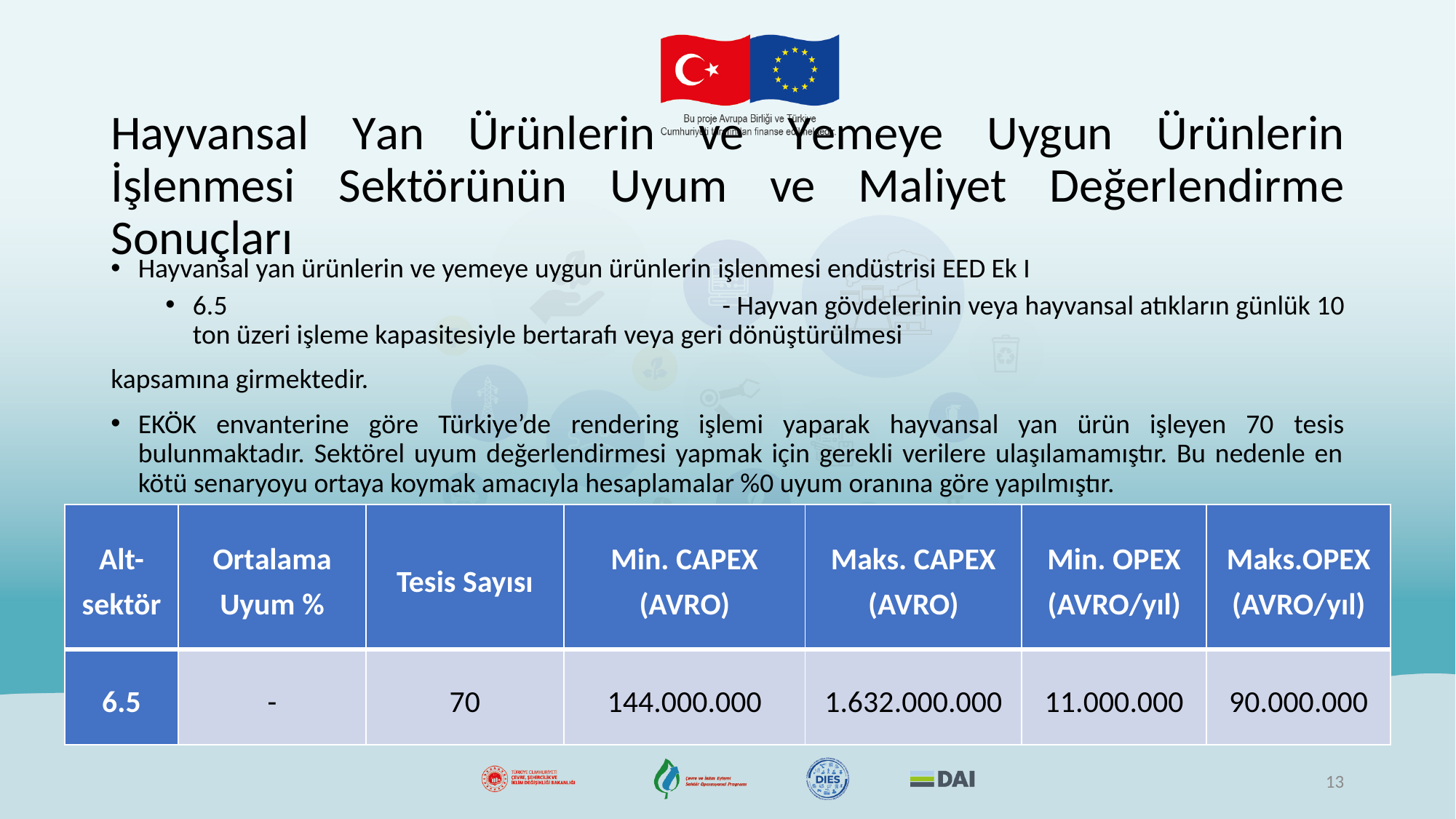

# Hayvansal Yan Ürünlerin ve Yemeye Uygun Ürünlerin İşlenmesi Sektörünün Uyum ve Maliyet Değerlendirme Sonuçları
Hayvansal yan ürünlerin ve yemeye uygun ürünlerin işlenmesi endüstrisi EED Ek I ​
6.5 - Hayvan gövdelerinin veya hayvansal atıkların günlük 10 ton üzeri işleme kapasitesiyle bertarafı veya geri dönüştürülmesi​
kapsamına girmektedir.
EKÖK envanterine göre Türkiye’de rendering işlemi yaparak hayvansal yan ürün işleyen 70 tesis bulunmaktadır. Sektörel uyum değerlendirmesi yapmak için gerekli verilere ulaşılamamıştır. Bu nedenle en kötü senaryoyu ortaya koymak amacıyla hesaplamalar %0 uyum oranına göre yapılmıştır.

| Alt-sektör | Ortalama Uyum % | Tesis Sayısı | Min. CAPEX (AVRO) | Maks. CAPEX (AVRO) | Min. OPEX (AVRO/yıl) | Maks.OPEX (AVRO/yıl) |
| --- | --- | --- | --- | --- | --- | --- |
| 6.5 | - | 70 | 144.000.000 | 1.632.000.000 | 11.000.000 | 90.000.000 |
13